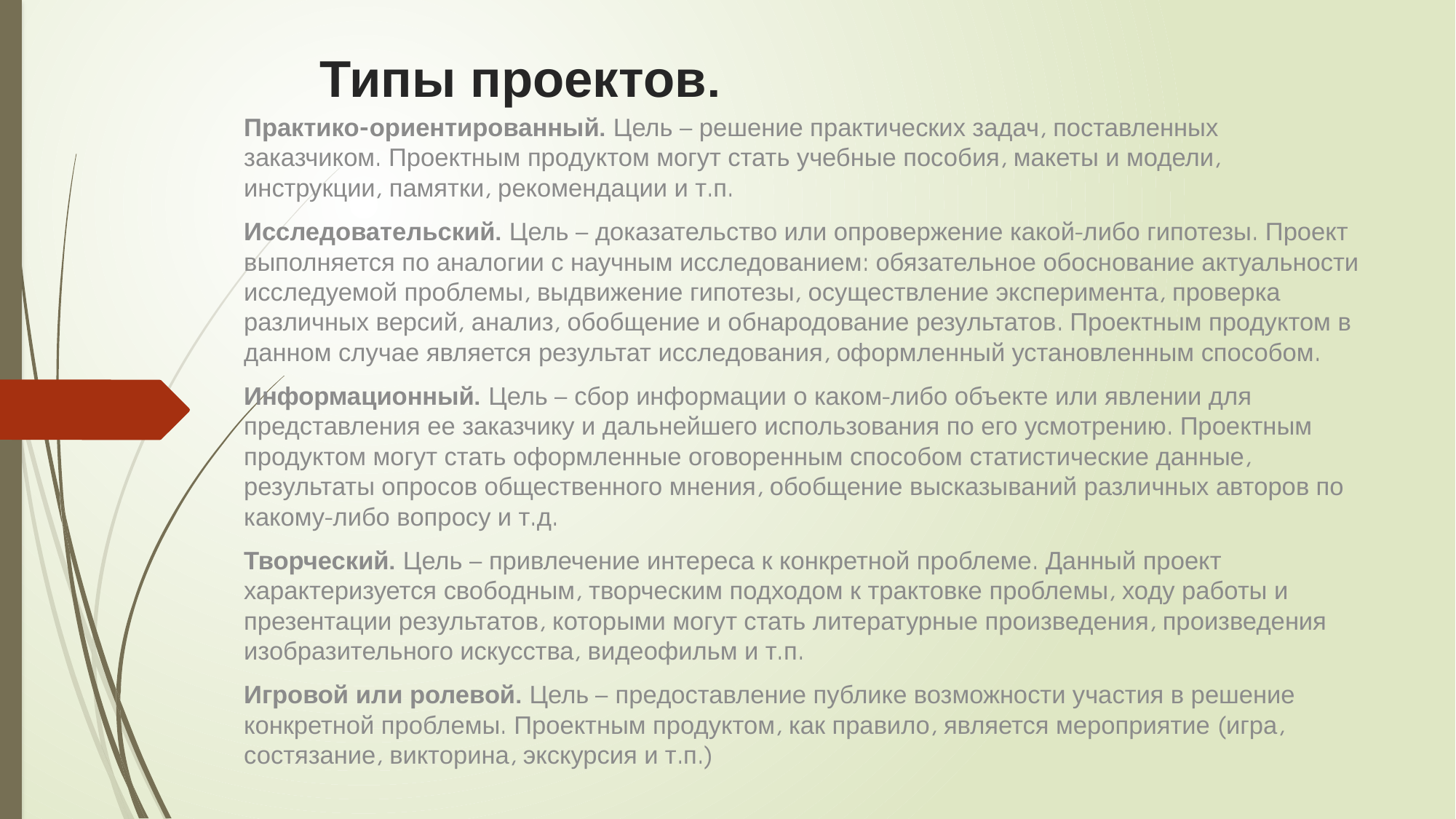

# Типы проектов.
Практико-ориентированный. Цель – решение практических задач, поставленных заказчиком. Проектным продуктом могут стать учебные пособия, макеты и модели, инструкции, памятки, рекомендации и т.п.
Исследовательский. Цель – доказательство или опровержение какой-либо гипотезы. Проект выполняется по аналогии с научным исследованием: обязательное обоснование актуальности исследуемой проблемы, выдвижение гипотезы, осуществление эксперимента, проверка различных версий, анализ, обобщение и обнародование результатов. Проектным продуктом в данном случае является результат исследования, оформленный установленным способом.
Информационный. Цель – сбор информации о каком-либо объекте или явлении для представления ее заказчику и дальнейшего использования по его усмотрению. Проектным продуктом могут стать оформленные оговоренным способом статистические данные, результаты опросов общественного мнения, обобщение высказываний различных авторов по какому-либо вопросу и т.д.
Творческий. Цель – привлечение интереса к конкретной проблеме. Данный проект характеризуется свободным, творческим подходом к трактовке проблемы, ходу работы и презентации результатов, которыми могут стать литературные произведения, произведения изобразительного искусства, видеофильм и т.п.
Игровой или ролевой. Цель – предоставление публике возможности участия в решение конкретной проблемы. Проектным продуктом, как правило, является мероприятие (игра, состязание, викторина, экскурсия и т.п.)